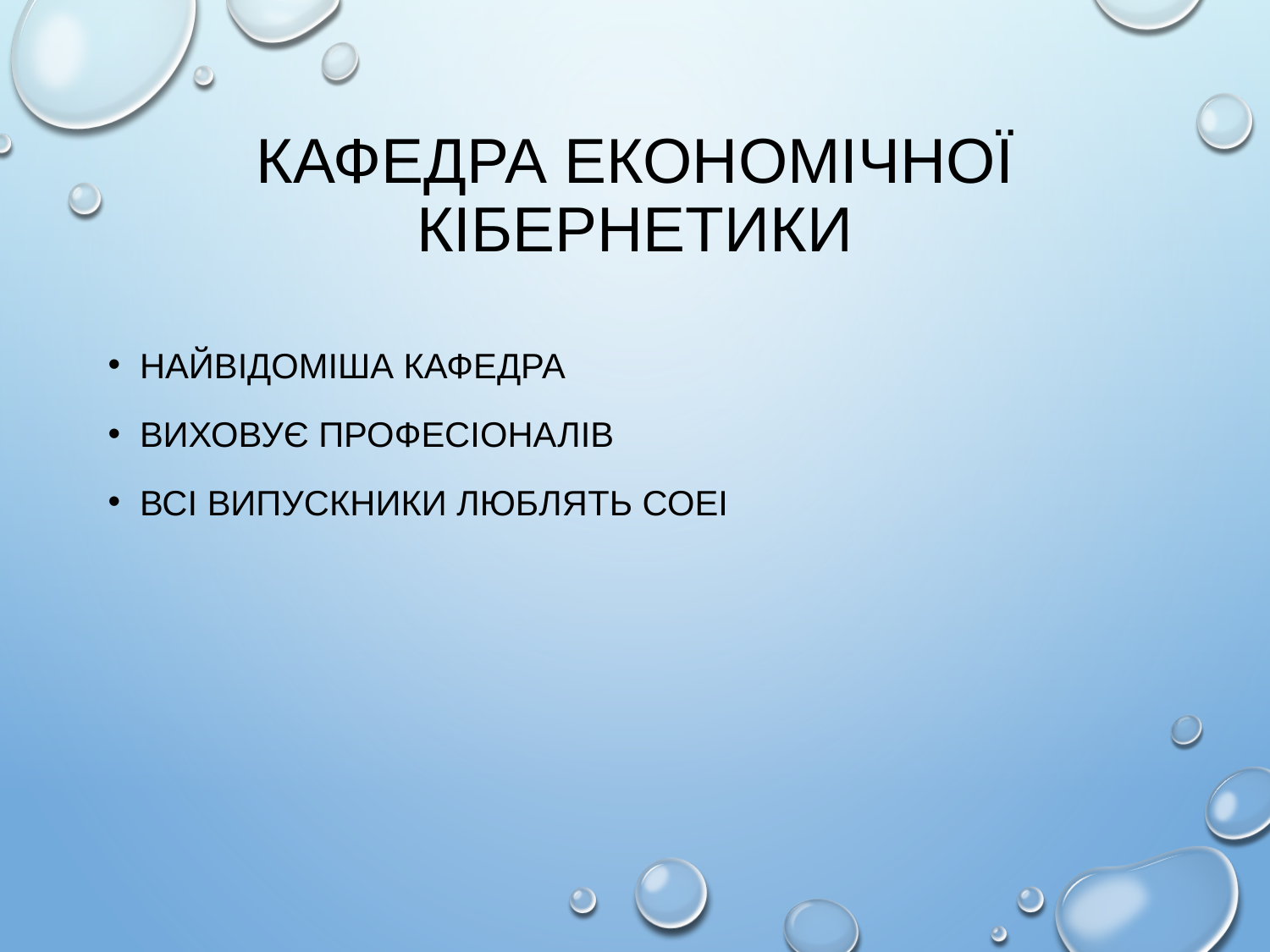

# Кафедра економічної кібернетики
Найвідоміша кафедра
Виховує професіоналів
Всі випускники люблять СОЕІ